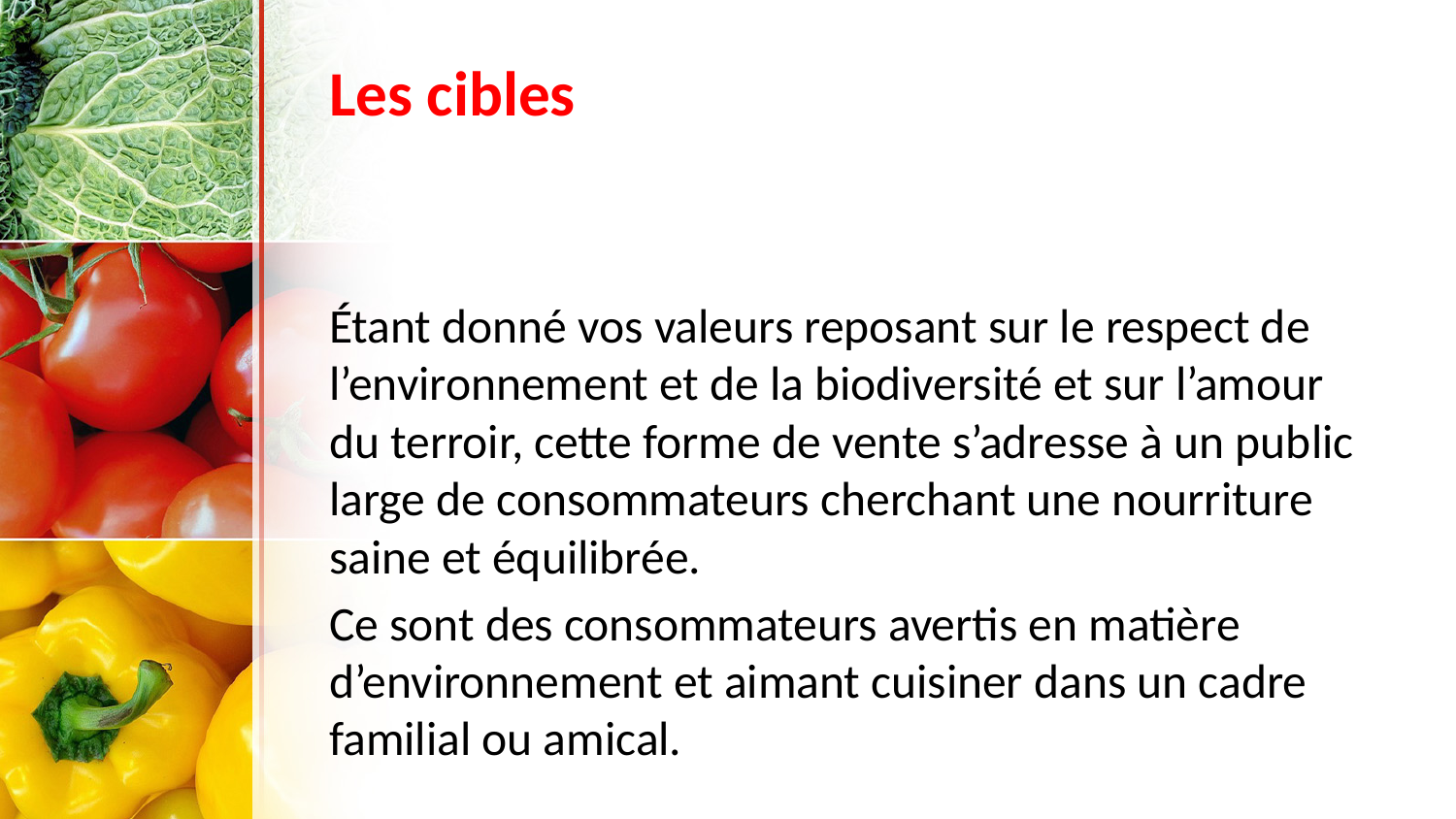

# Les cibles
Étant donné vos valeurs reposant sur le respect de l’environnement et de la biodiversité et sur l’amour du terroir, cette forme de vente s’adresse à un public large de consommateurs cherchant une nourriture saine et équilibrée.
Ce sont des consommateurs avertis en matière d’environnement et aimant cuisiner dans un cadre familial ou amical.